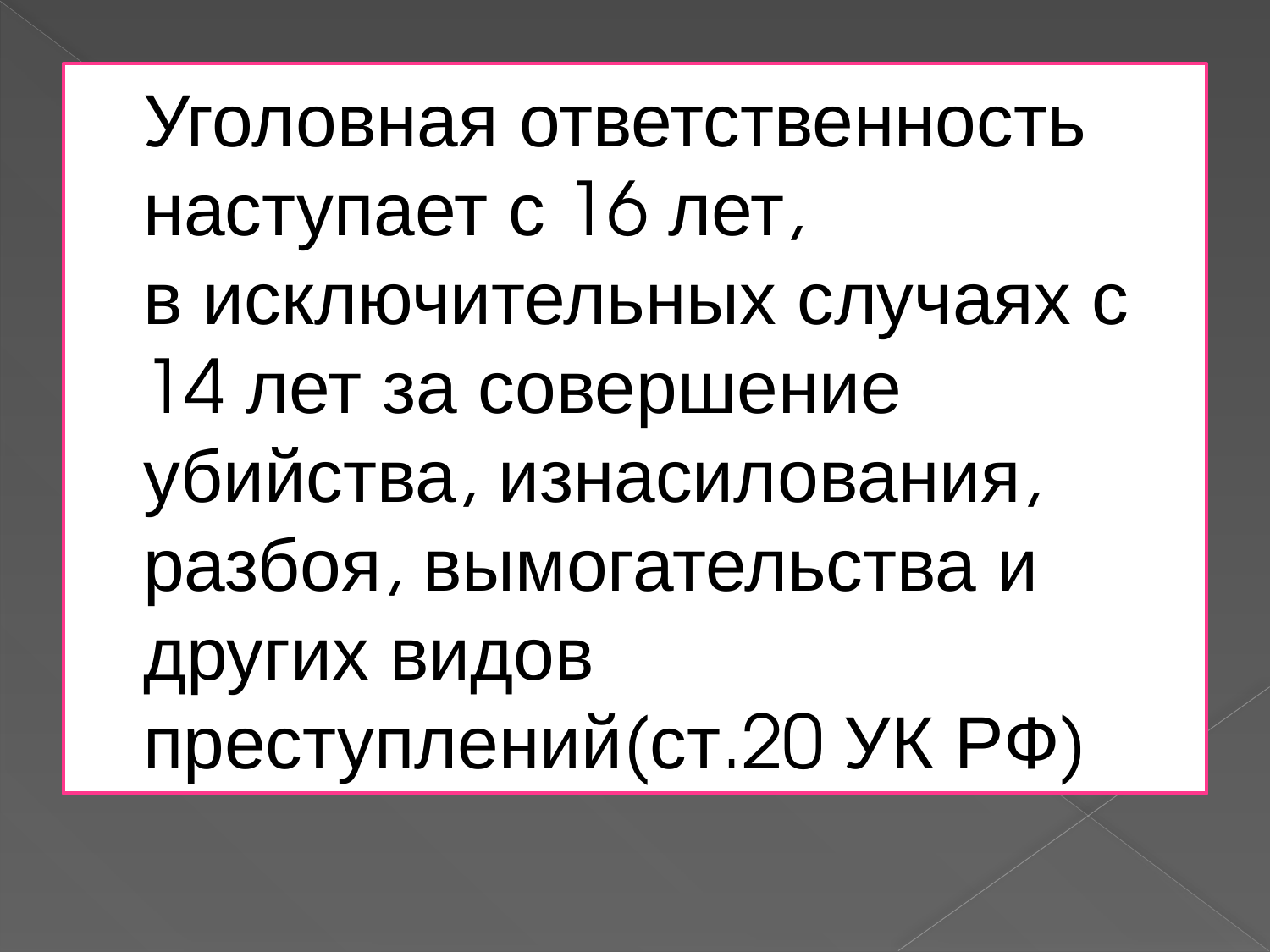

# Уголовная ответственность наступает с 16 лет, в исключительных случаях с 14 лет за совершение убийства, изнасилования, разбоя, вымогательства и других видов преступлений(ст.20 УК РФ)